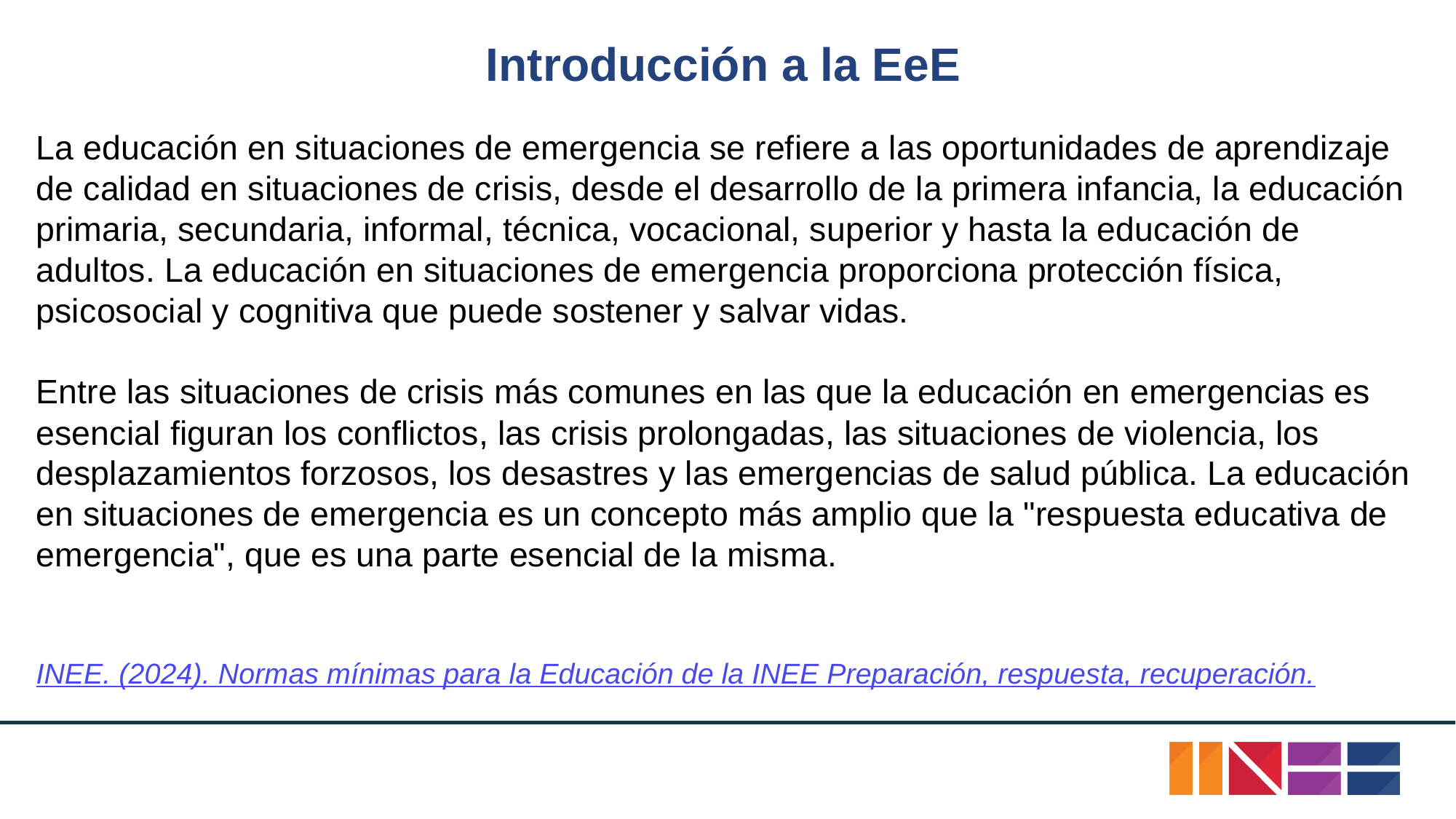

# Introducción a la EeE
La educación en situaciones de emergencia se refiere a las oportunidades de aprendizaje de calidad en situaciones de crisis, desde el desarrollo de la primera infancia, la educación primaria, secundaria, informal, técnica, vocacional, superior y hasta la educación de adultos. La educación en situaciones de emergencia proporciona protección física, psicosocial y cognitiva que puede sostener y salvar vidas.

Entre las situaciones de crisis más comunes en las que la educación en emergencias es esencial figuran los conflictos, las crisis prolongadas, las situaciones de violencia, los desplazamientos forzosos, los desastres y las emergencias de salud pública. La educación en situaciones de emergencia es un concepto más amplio que la "respuesta educativa de emergencia", que es una parte esencial de la misma.

INEE. (2024). Normas mínimas para la Educación de la INEE Preparación, respuesta, recuperación.